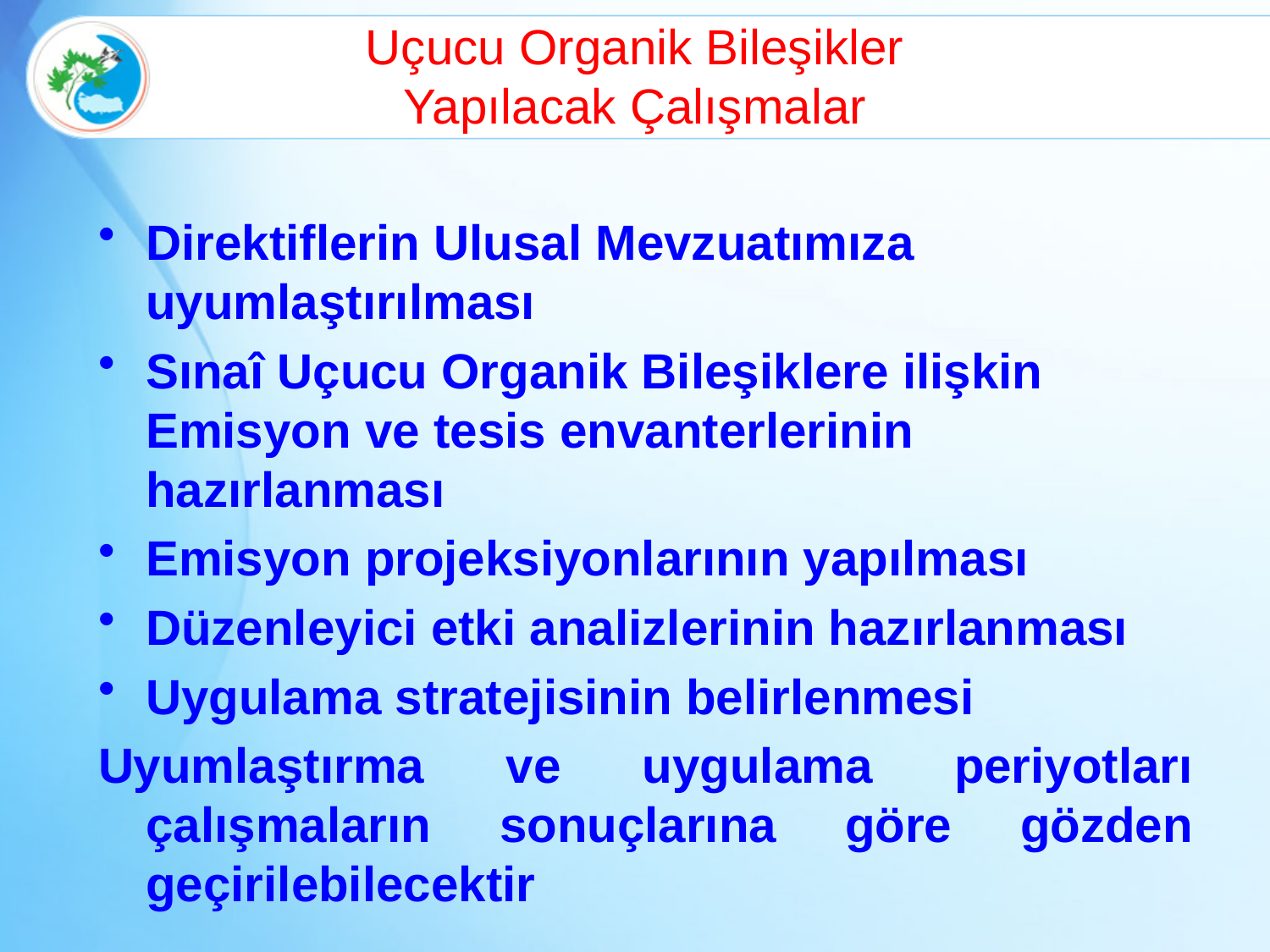

# Uçucu Organik Bileşikler Yapılacak Çalışmalar
Direktiflerin Ulusal Mevzuatımıza uyumlaştırılması
Sınaî Uçucu Organik Bileşiklere ilişkin  Emisyon ve tesis envanterlerinin hazırlanması
Emisyon projeksiyonlarının yapılması
Düzenleyici etki analizlerinin hazırlanması
Uygulama stratejisinin belirlenmesi
Uyumlaştırma ve uygulama periyotları çalışmaların sonuçlarına göre gözden geçirilebilecektir